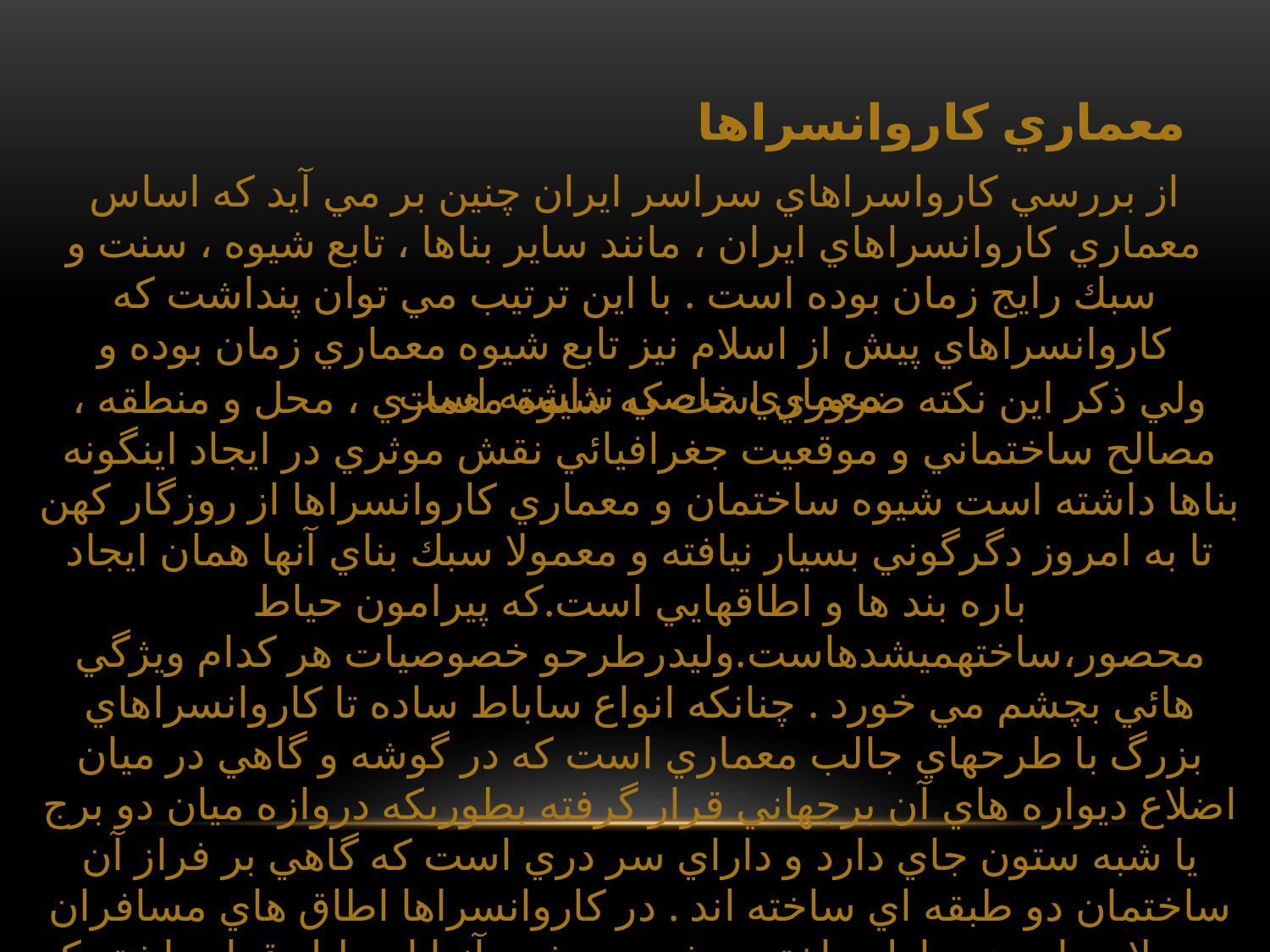

معماري كاروانسراها
از بررسي كارواسراهاي سراسر ايران چنين بر مي آيد كه اساس معماري كاروانسراهاي ايران ، مانند ساير بناها ، تابع شيوه ، سنت و سبك رايج زمان بوده است . با اين ترتيب مي توان پنداشت كه كاروانسراهاي پيش از اسلام نيز تابع شيوه معماري زمان بوده و معماري خاصي نداشته است
ولي ذكر اين نكته ضروري است كه شيوه معماري ، محل و منطقه ، مصالح ساختماني و موقعيت جغرافيائي نقش موثري در ايجاد اينگونه بناها داشته است شيوه ساختمان و معماري كاروانسراها از روزگار كهن تا به امروز دگرگوني بسيار نيافته و معمولا سبك بناي آنها همان ايجاد باره بند ها و اطاقهايي است.كه پيرامون حياط محصور،ساخته‎مي‎شده‎است.ولي‎درطرح‎و خصوصيات هر كدام ويژگي هائي بچشم مي خورد . چنانكه انواع ساباط ساده تا كاروانسراهاي بزرگ با طرحهاي جالب معماري است كه در گوشه و گاهي در ميان اضلاع ديواره هاي آن برجهاني قرار گرفته بطوريكه دروازه ميان دو برج يا شبه ستون جاي دارد و داراي سر دري است كه گاهي بر فراز آن ساختمان دو طبقه اي ساخته اند . در كاروانسراها اطاق هاي مسافران معمولا پيرامون حياط ساخته ميشده و پشت آنها اصطبل قرار داشته كه درب ورودي اصطبل ها در چهار گوشه داخلي بنا قرار داشته و گاهي در ايوان ورودي حياط باز مي شده است